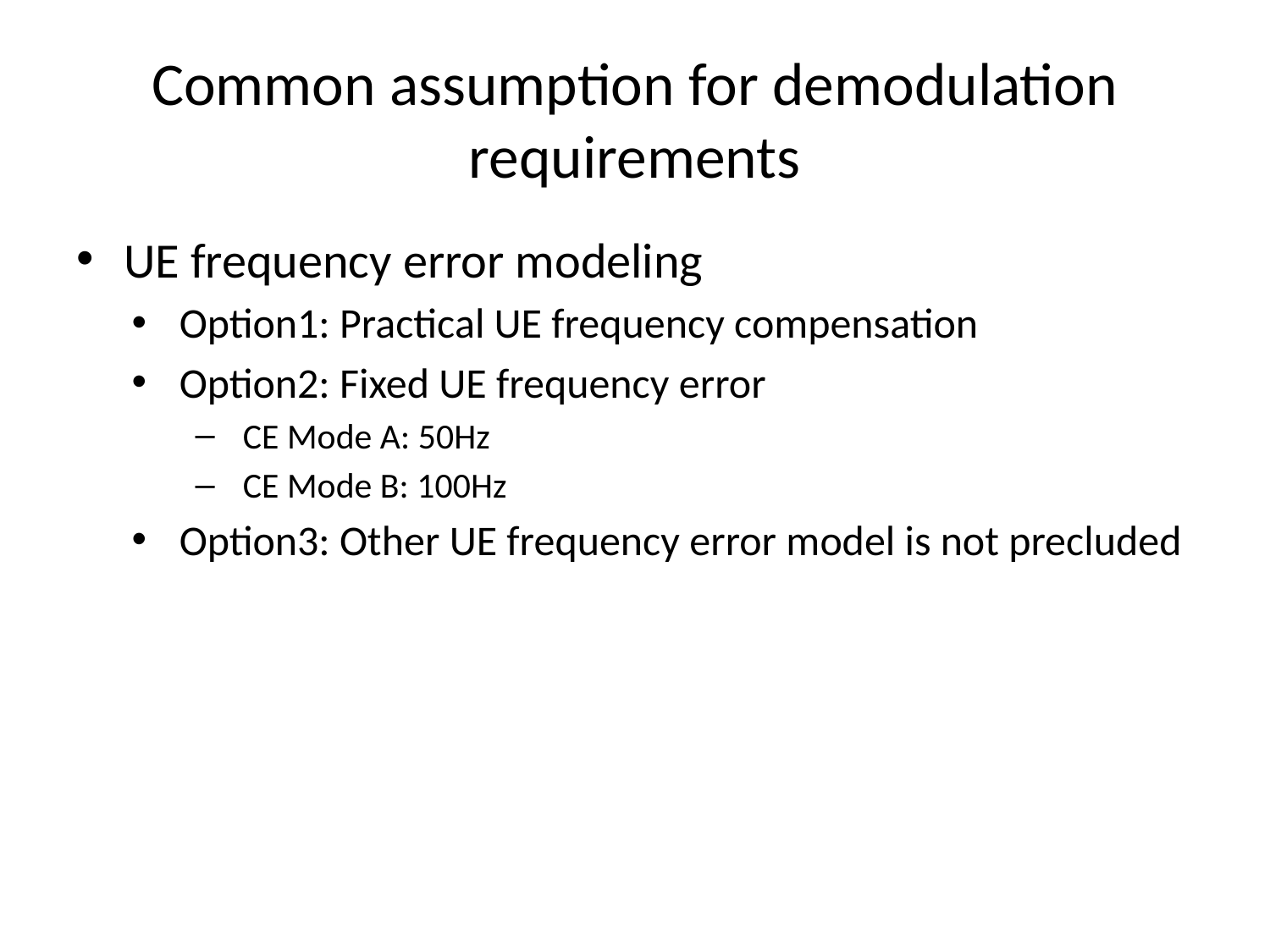

# Common assumption for demodulation requirements
UE frequency error modeling
Option1: Practical UE frequency compensation
Option2: Fixed UE frequency error
CE Mode A: 50Hz
CE Mode B: 100Hz
Option3: Other UE frequency error model is not precluded